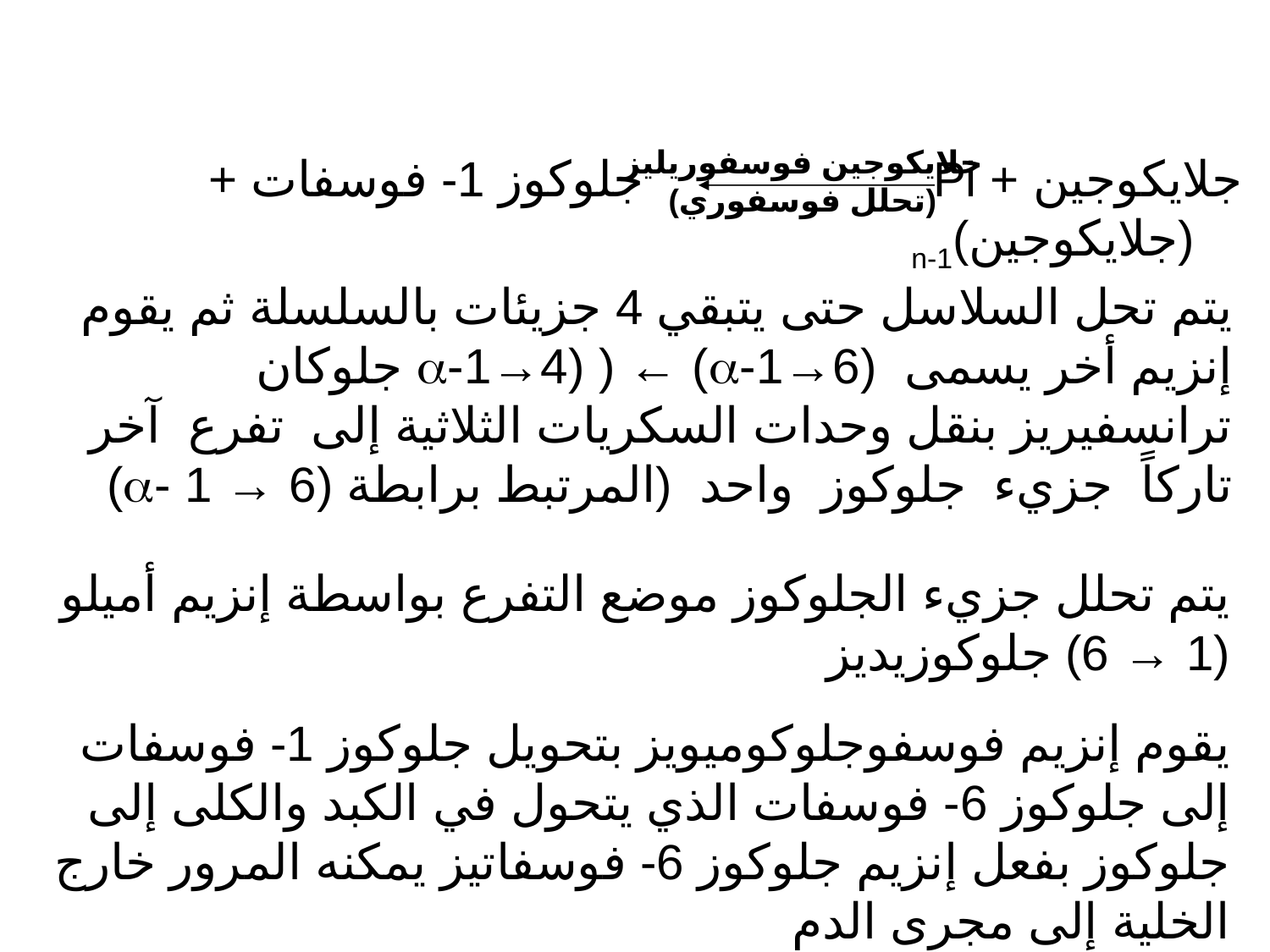

جلايكوجين فوسفوريليز
(تحلل فوسفوري)
جلايكوجين + Pi                     جلوكوز 1- فوسفات + (جلايكوجين)n-1

يتم تحل السلاسل حتى يتبقي 4 جزيئات بالسلسلة ثم يقوم إنزيم أخر يسمى  α-1→4) ) ← (α-1→6) جلوكان ترانسفيريز بنقل وحدات السكريات الثلاثية إلى  تفرع  آخر  تاركاً  جزيء  جلوكوز  واحد  (المرتبط برابطة (α- 1 → 6)
يتم تحلل جزيء الجلوكوز موضع التفرع بواسطة إنزيم أميلو (1 → 6) جلوكوزيديز
يقوم إنزيم فوسفوجلوكوميويز بتحويل جلوكوز 1- فوسفات إلى جلوكوز 6- فوسفات الذي يتحول في الكبد والكلى إلى جلوكوز بفعل إنزيم جلوكوز 6- فوسفاتيز يمكنه المرور خارج الخلية إلى مجرى الدم